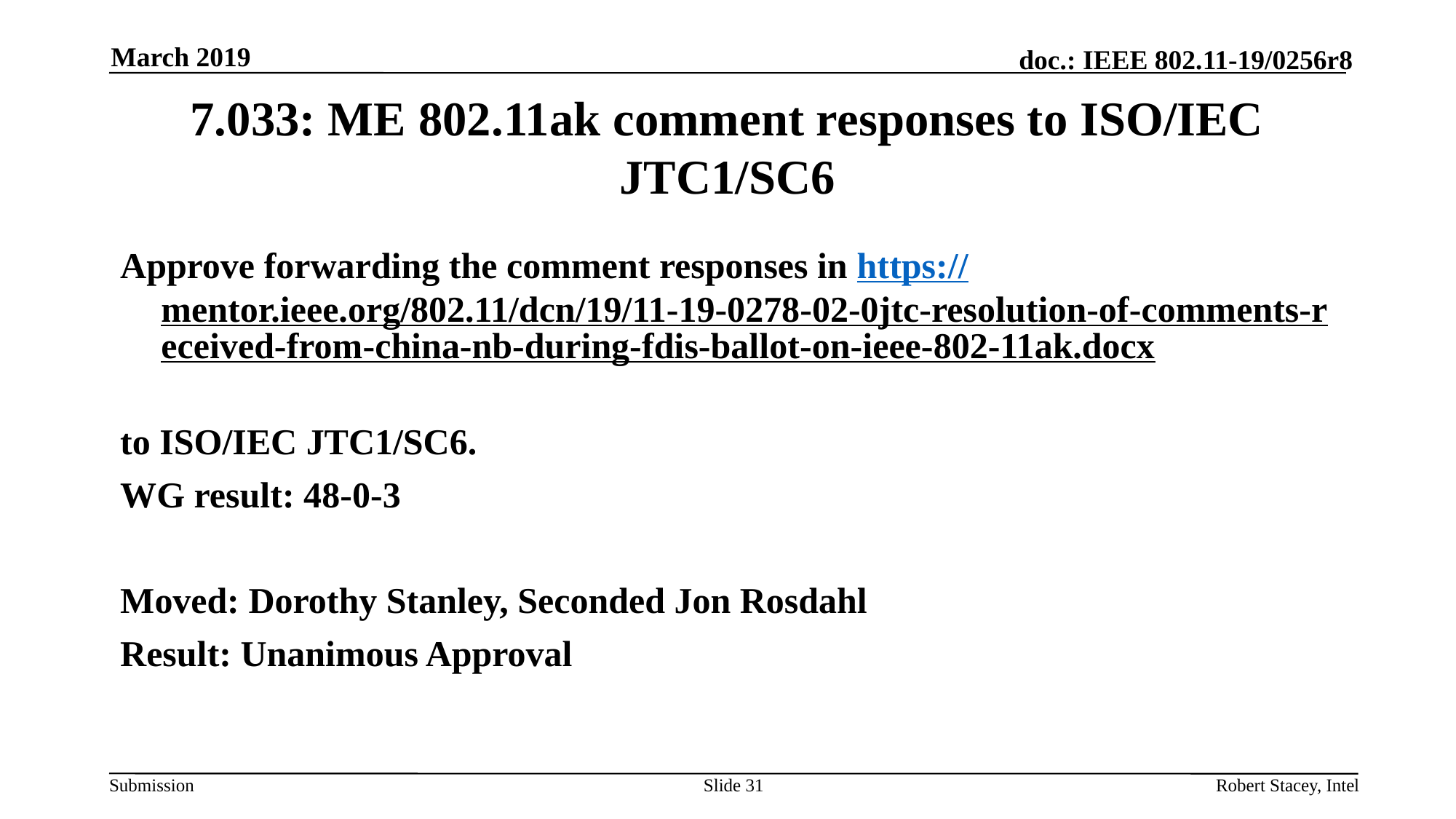

March 2019
# 7.033: ME 802.11ak comment responses to ISO/IEC JTC1/SC6
Approve forwarding the comment responses in https://mentor.ieee.org/802.11/dcn/19/11-19-0278-02-0jtc-resolution-of-comments-received-from-china-nb-during-fdis-ballot-on-ieee-802-11ak.docx
to ISO/IEC JTC1/SC6.
WG result: 48-0-3

Moved: Dorothy Stanley, Seconded Jon Rosdahl
Result: Unanimous Approval

Slide 31
Robert Stacey, Intel